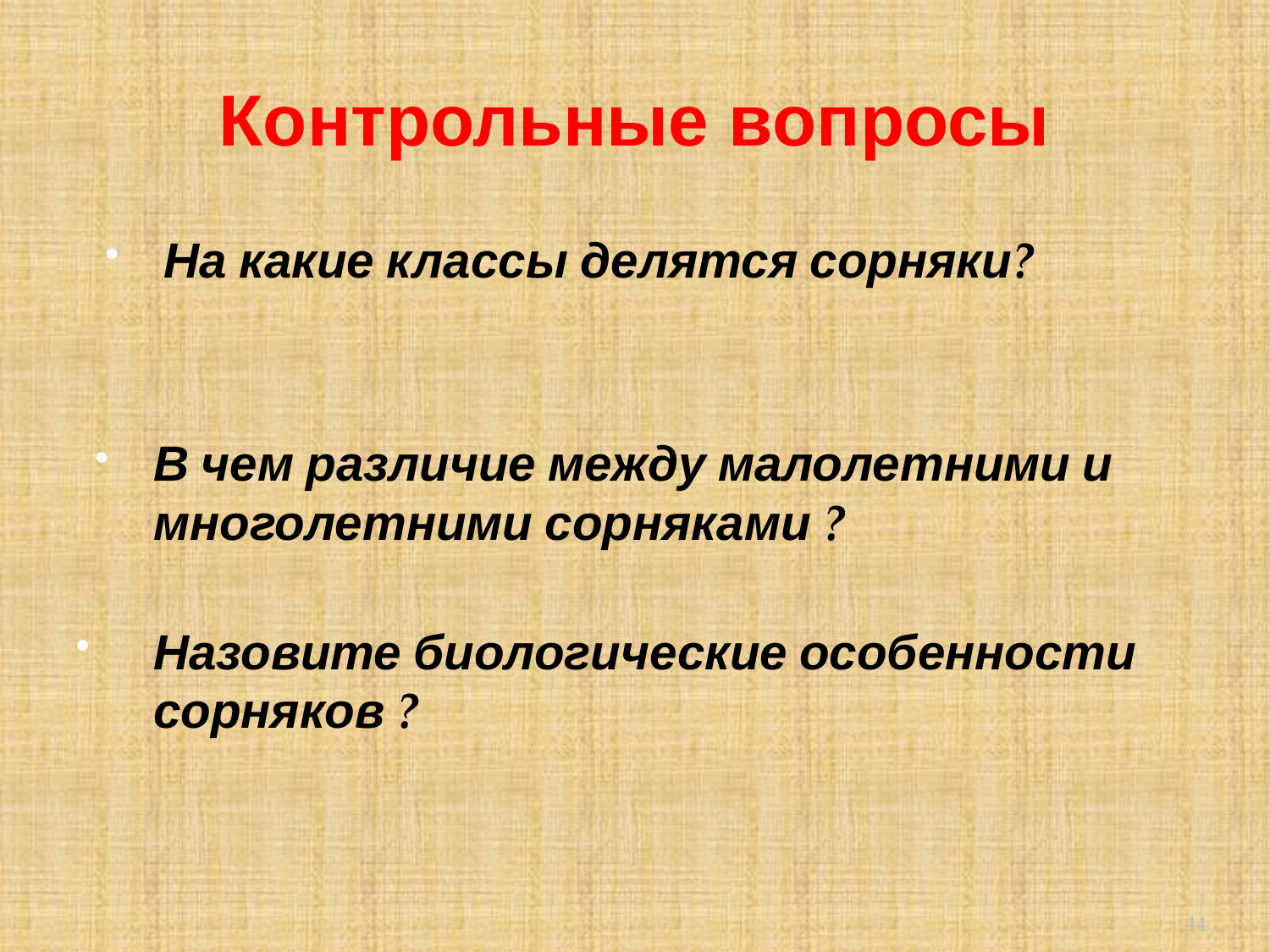

Контрольные вопросы
На какие классы делятся сорняки?

В чем различие между малолетними и многолетними сорняками ?

Назовите биологические особенности сорняков ?
44